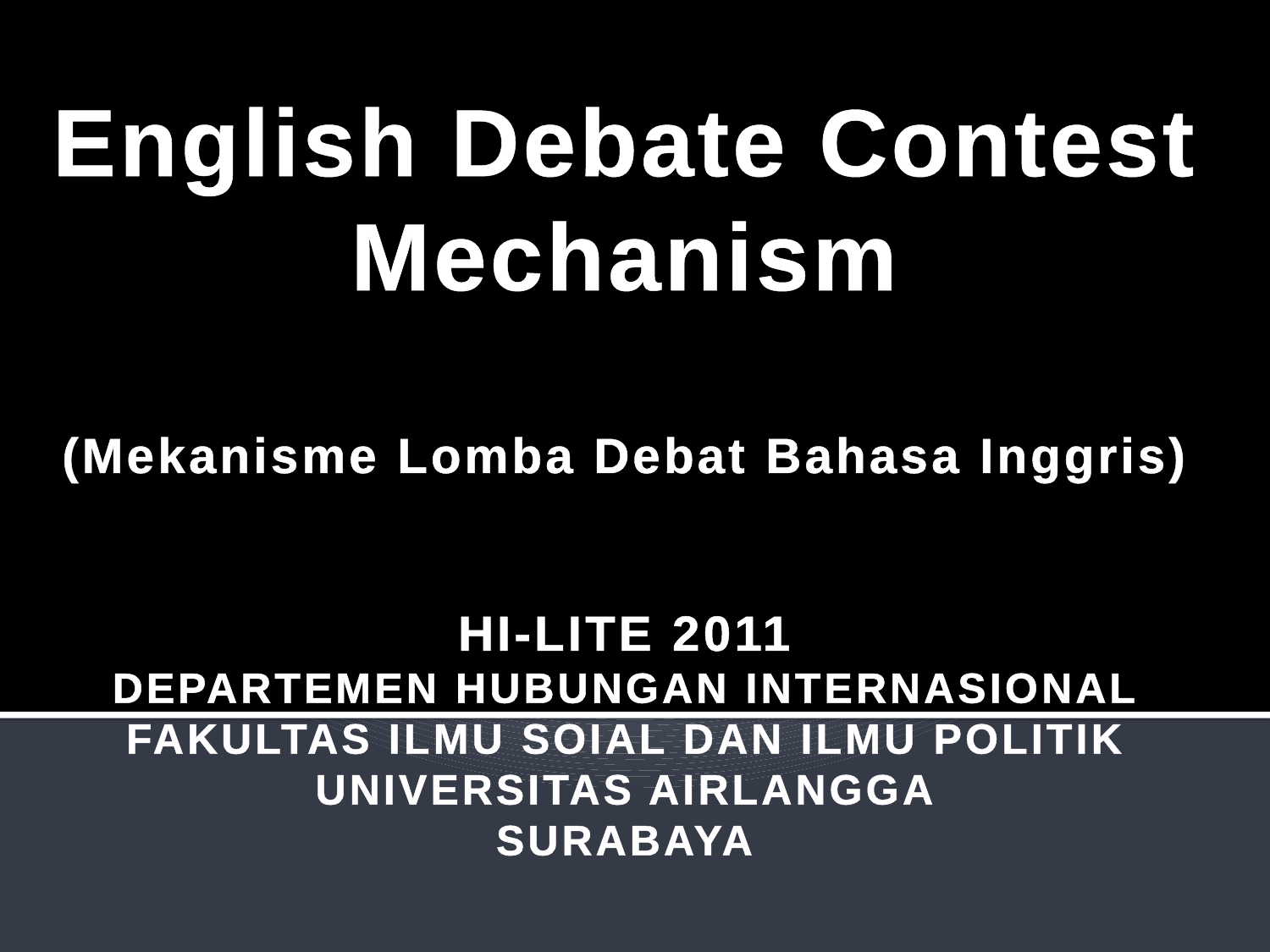

English Debate Contest
Mechanism

(Mekanisme Lomba Debat Bahasa Inggris)

HI-LITE 2011
DEPARTEMEN HUBUNGAN INTERNASIONAL
FAKULTAS ILMU SOIAL DAN ILMU POLITIK
UNIVERSITAS AIRLANGGA
SURABAYA

#